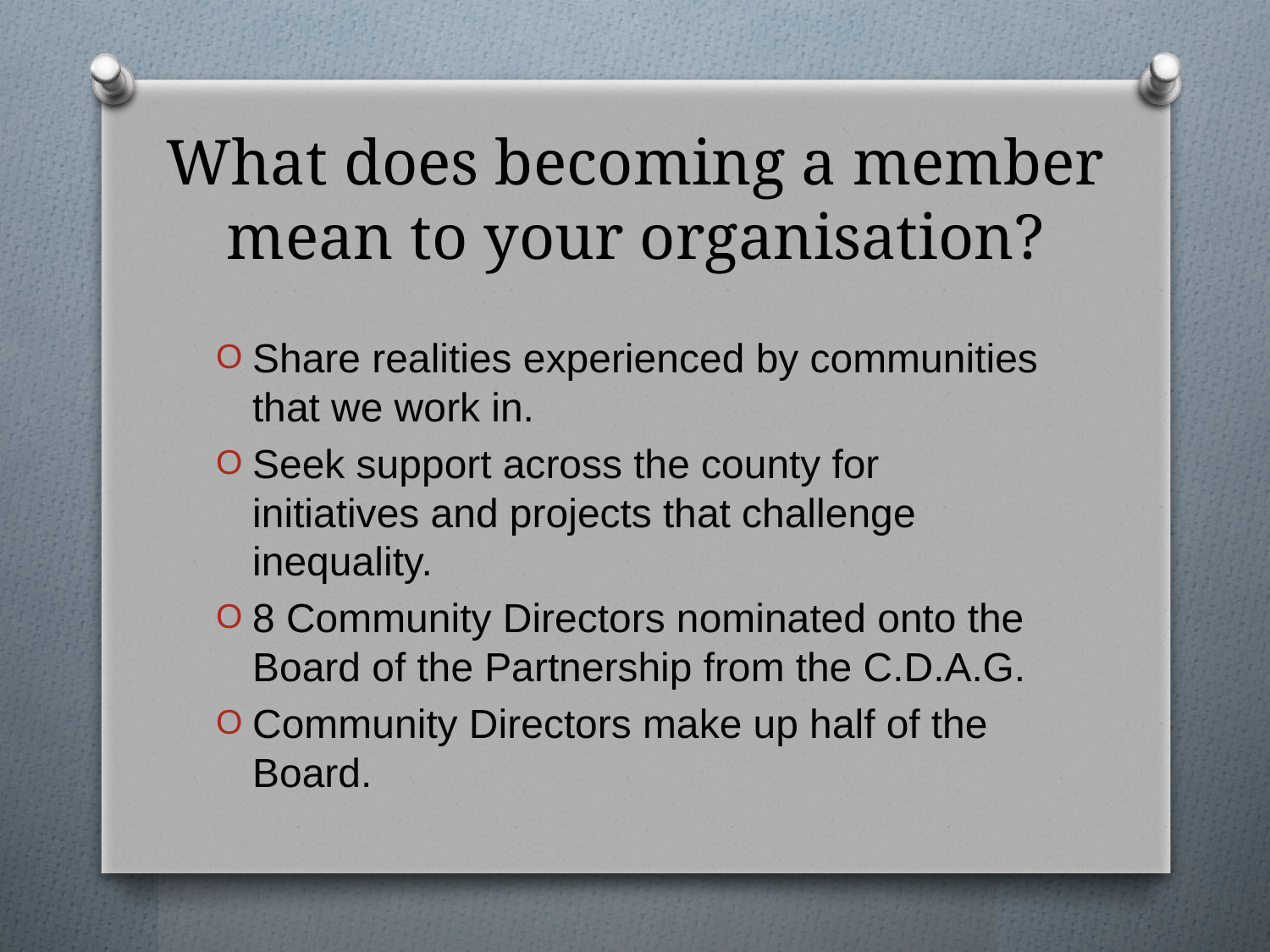

# What does becoming a member mean to your organisation?
Share realities experienced by communities that we work in.
Seek support across the county for initiatives and projects that challenge inequality.
8 Community Directors nominated onto the Board of the Partnership from the C.D.A.G.
Community Directors make up half of the Board.